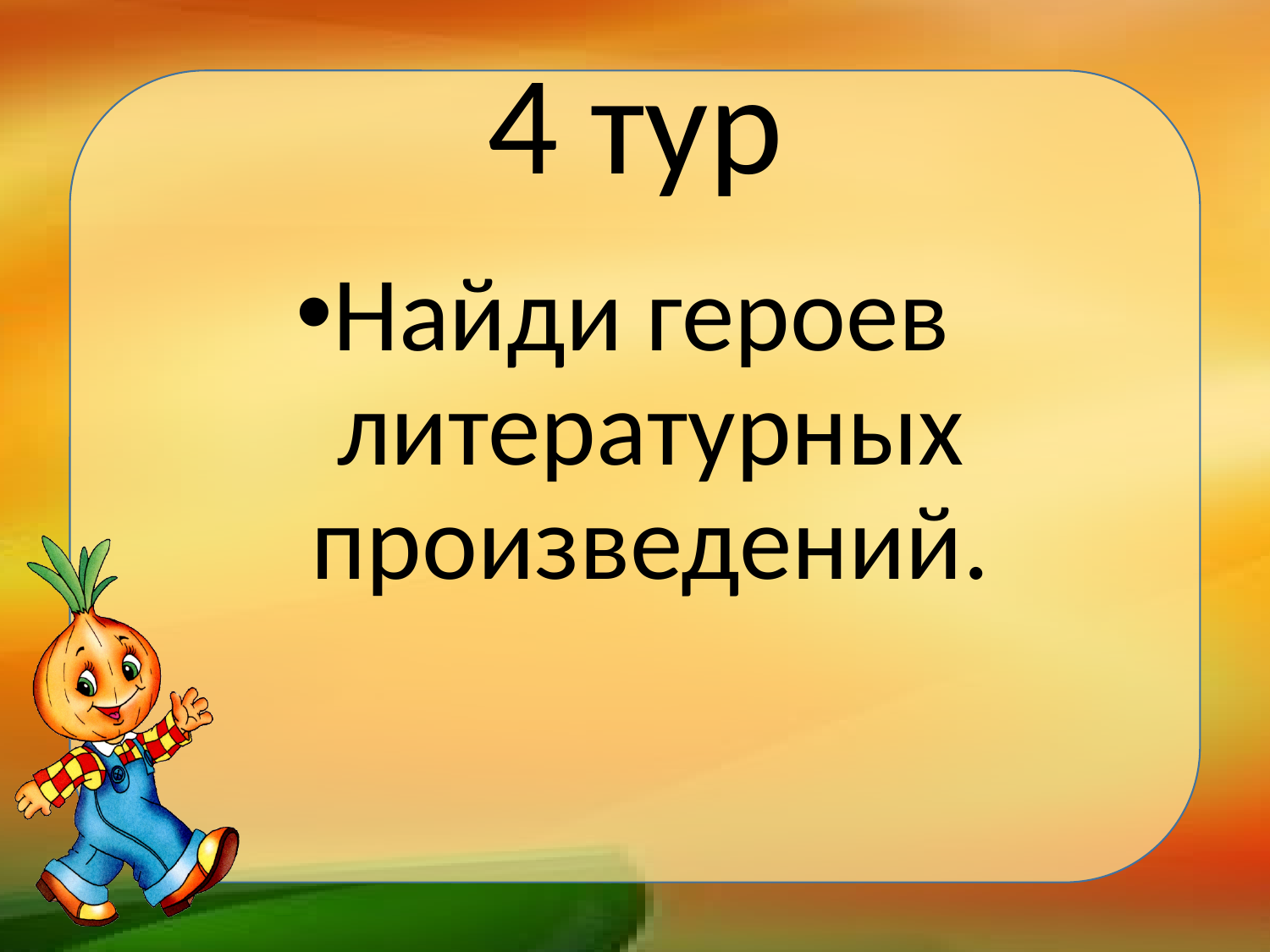

# 4 тур
Найди героев  литературных произведений.